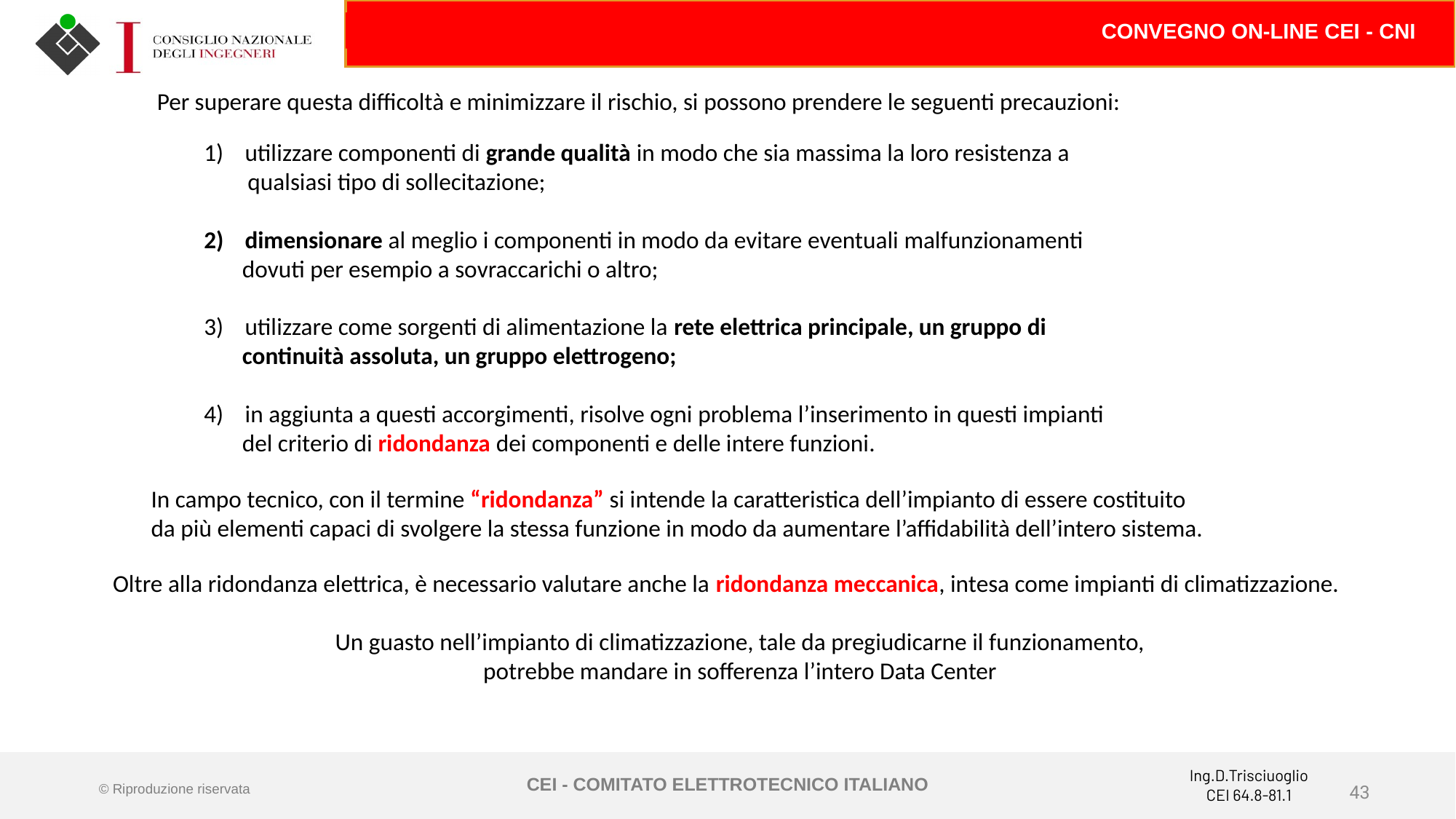

Per superare questa difficoltà e minimizzare il rischio, si possono prendere le seguenti precauzioni:
utilizzare componenti di grande qualità in modo che sia massima la loro resistenza a
        qualsiasi tipo di sollecitazione;

dimensionare al meglio i componenti in modo da evitare eventuali malfunzionamenti
       dovuti per esempio a sovraccarichi o altro;

utilizzare come sorgenti di alimentazione la rete elettrica principale, un gruppo di
       continuità assoluta, un gruppo elettrogeno;

in aggiunta a questi accorgimenti, risolve ogni problema l’inserimento in questi impianti
       del criterio di ridondanza dei componenti e delle intere funzioni.
In campo tecnico, con il termine “ridondanza” si intende la caratteristica dell’impianto di essere costituito
da più elementi capaci di svolgere la stessa funzione in modo da aumentare l’affidabilità dell’intero sistema.
Oltre alla ridondanza elettrica, è necessario valutare anche la ridondanza meccanica, intesa come impianti di climatizzazione.

Un guasto nell’impianto di climatizzazione, tale da pregiudicarne il funzionamento,
potrebbe mandare in sofferenza l’intero Data Center

Ing.D.Trisciuoglio
CEI 64.8-81.1